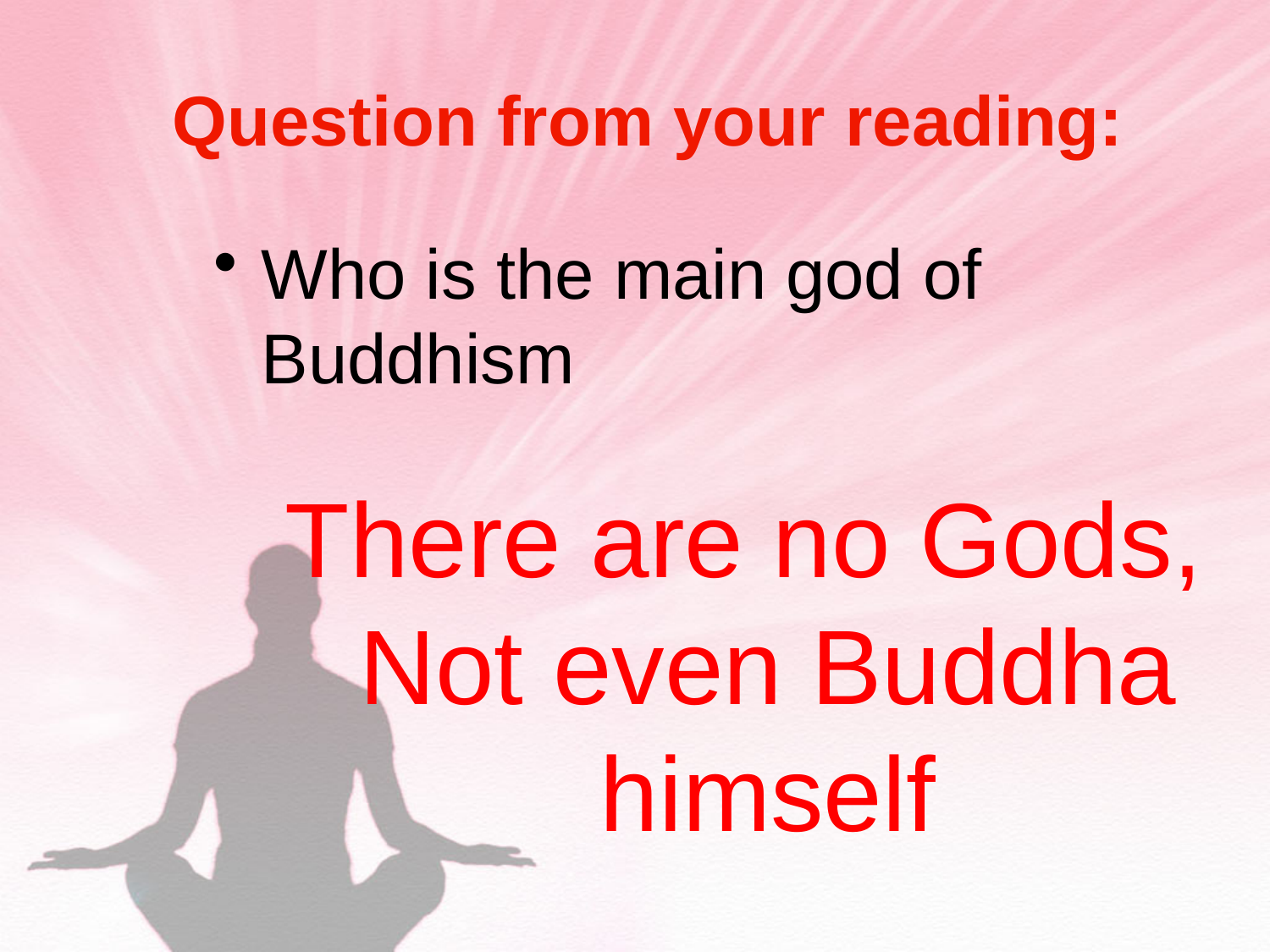

# Question from your reading:
Who is the main god of Buddhism
There are no Gods, Not even Buddha himself